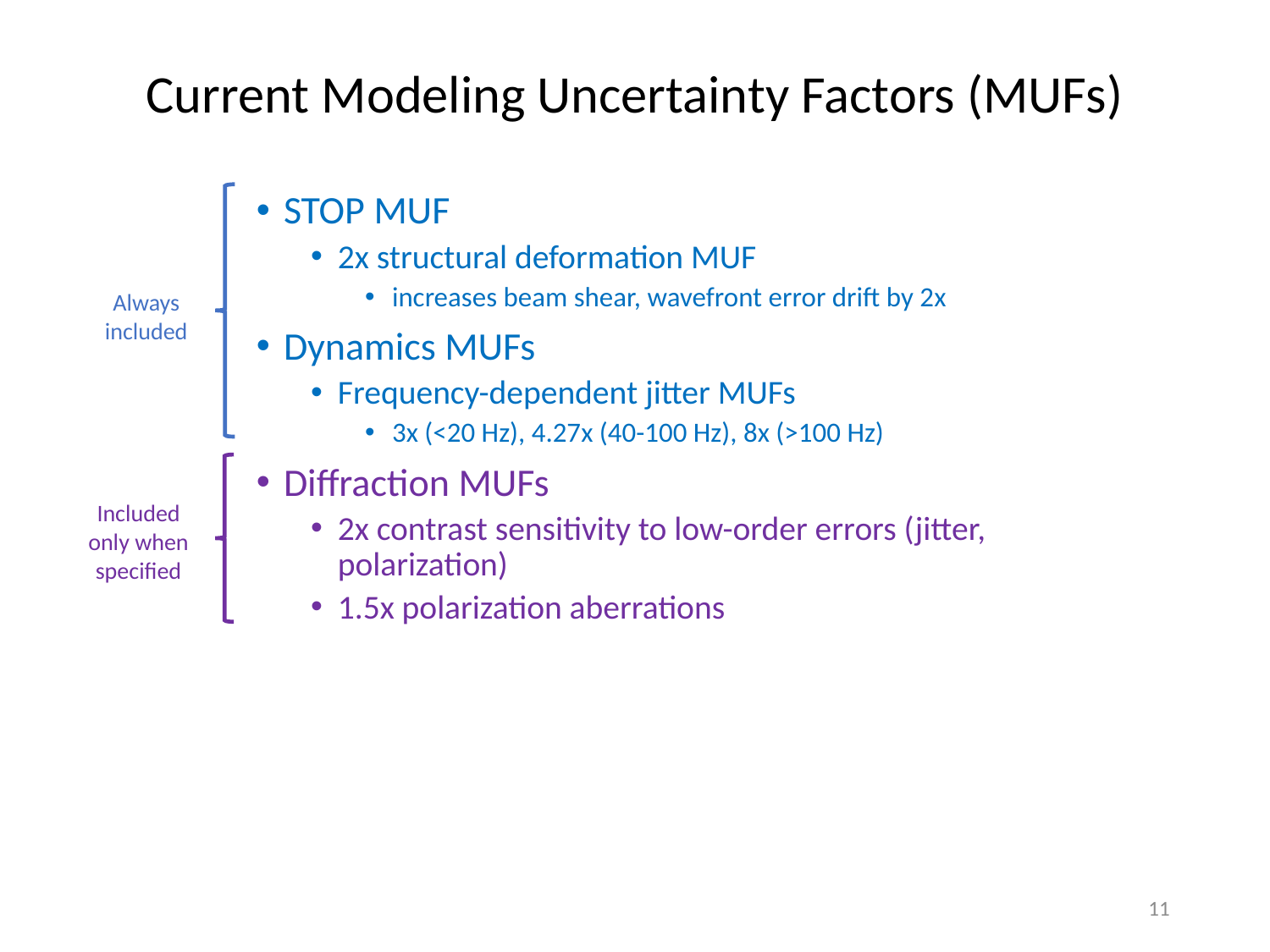

# Current Modeling Uncertainty Factors (MUFs)

STOP MUF
2x structural deformation MUF
increases beam shear, wavefront error drift by 2x
Dynamics MUFs
Frequency-dependent jitter MUFs
3x (<20 Hz), 4.27x (40-100 Hz), 8x (>100 Hz)
Diffraction MUFs
2x contrast sensitivity to low-order errors (jitter, polarization)
1.5x polarization aberrations

Always
included

Included
only when
specified
11